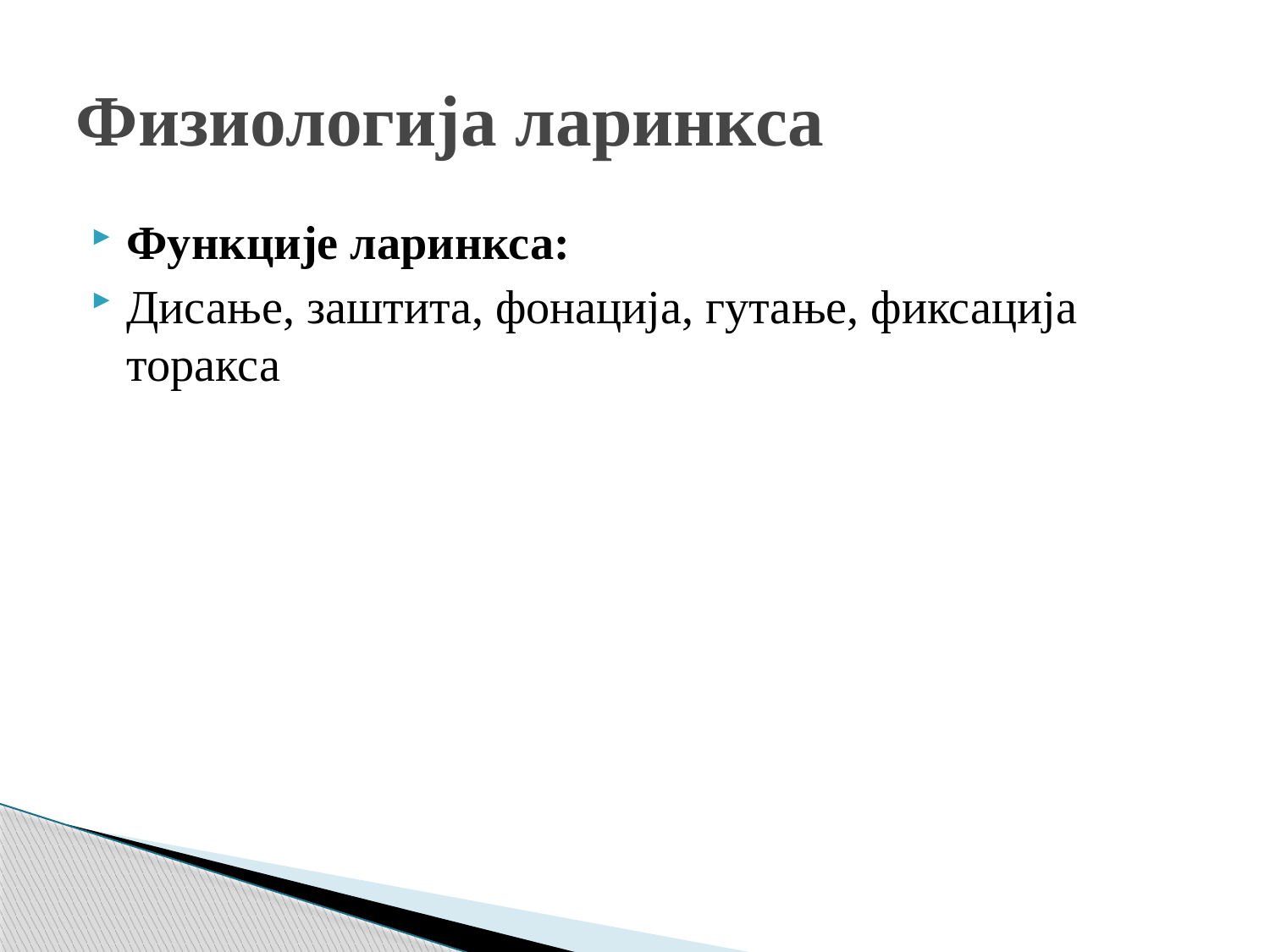

# Физиологија ларинкса
Функције ларинкса:
Дисање, заштита, фонација, гутање, фиксација торакса